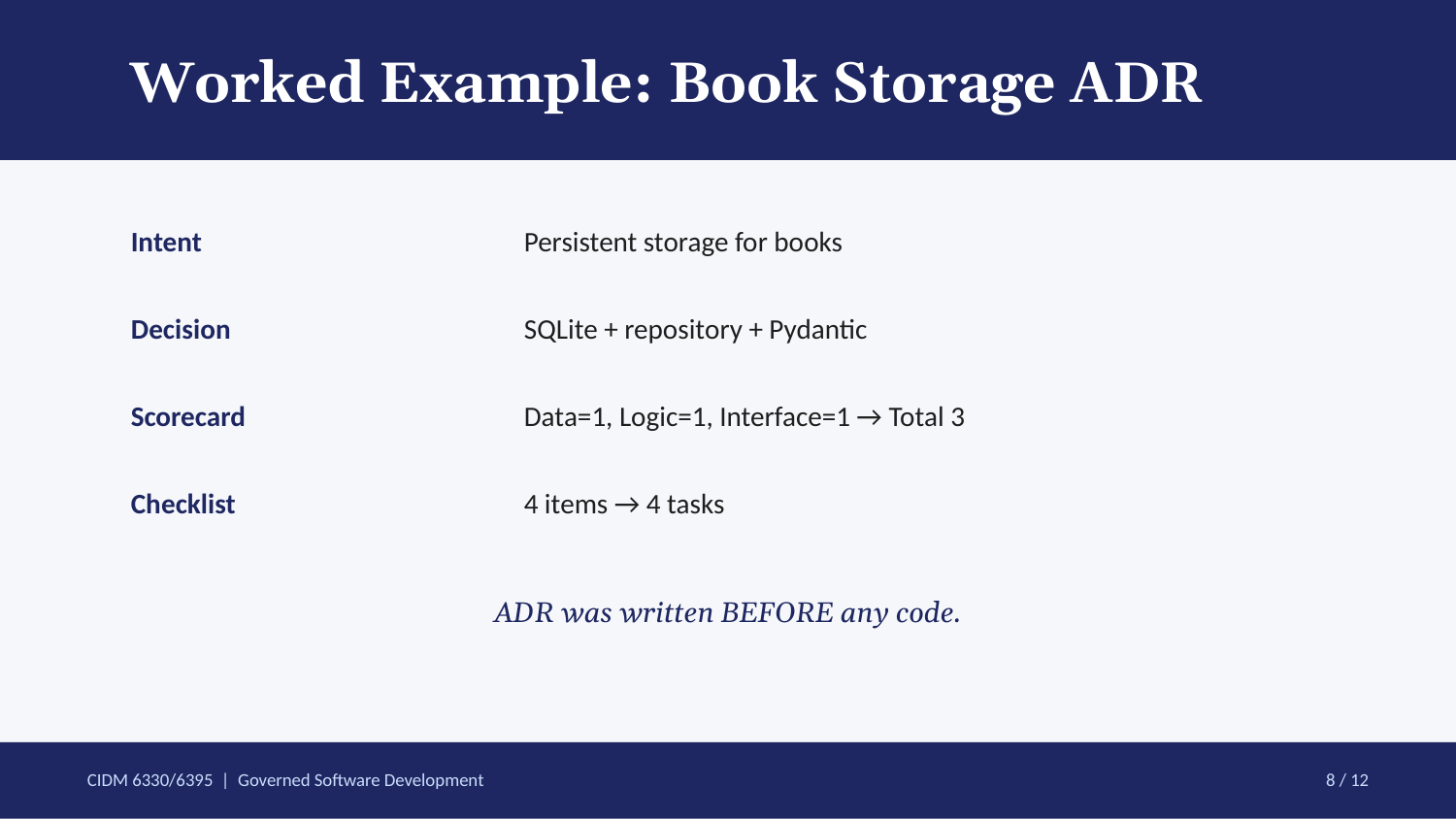

Worked Example: Book Storage ADR
Intent
Persistent storage for books
Decision
SQLite + repository + Pydantic
Scorecard
Data=1, Logic=1, Interface=1 → Total 3
Checklist
4 items → 4 tasks
ADR was written BEFORE any code.

CIDM 6330/6395  |  Governed Software Development
8 / 12